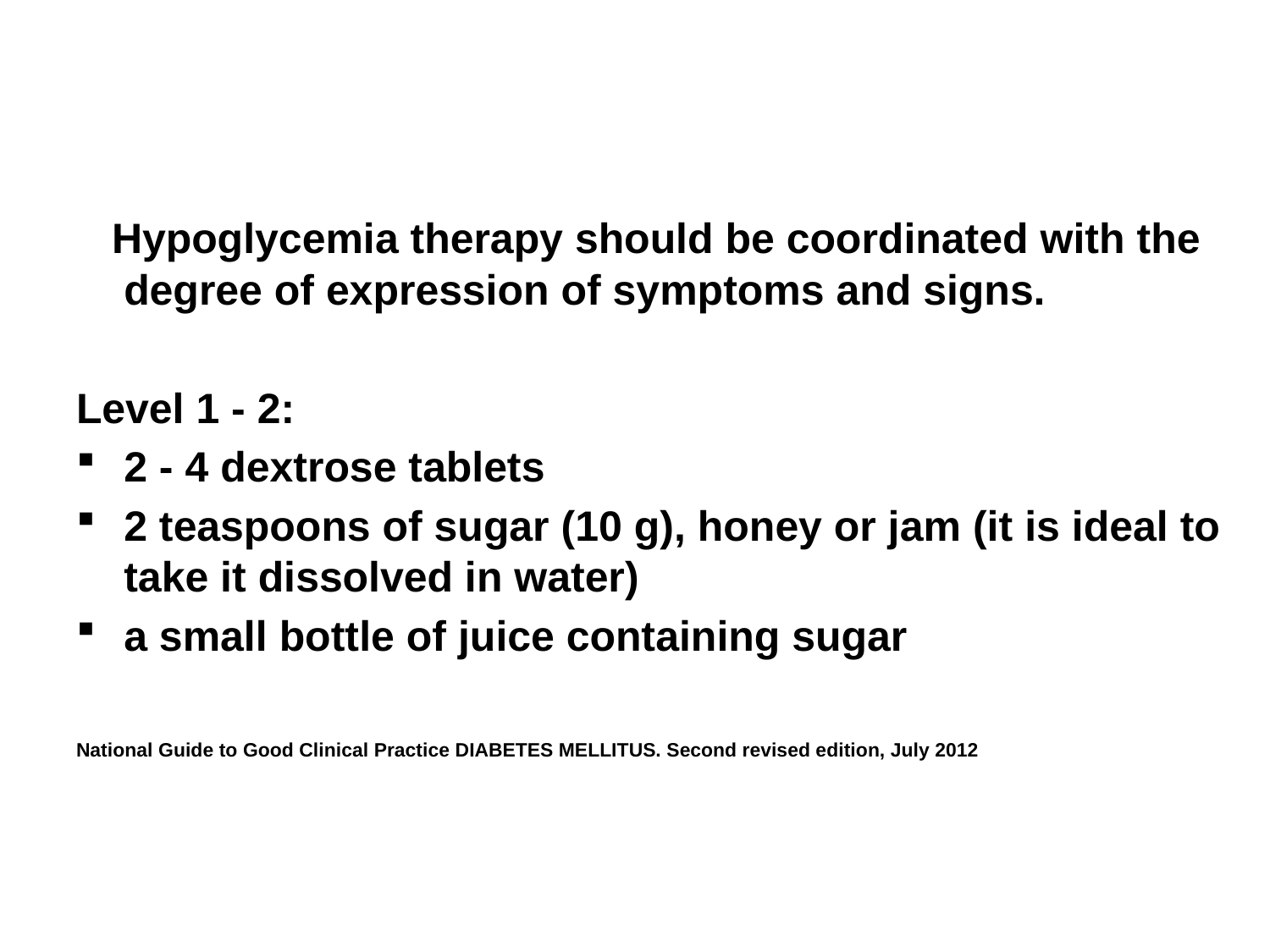

Hypoglycemia therapy should be coordinated with the degree of expression of symptoms and signs.

Level 1 - 2:
2 - 4 dextrose tablets
2 teaspoons of sugar (10 g), honey or jam (it is ideal to take it dissolved in water)
a small bottle of juice containing sugar

National Guide to Good Clinical Practice DIABETES MELLITUS. Second revised edition, July 2012